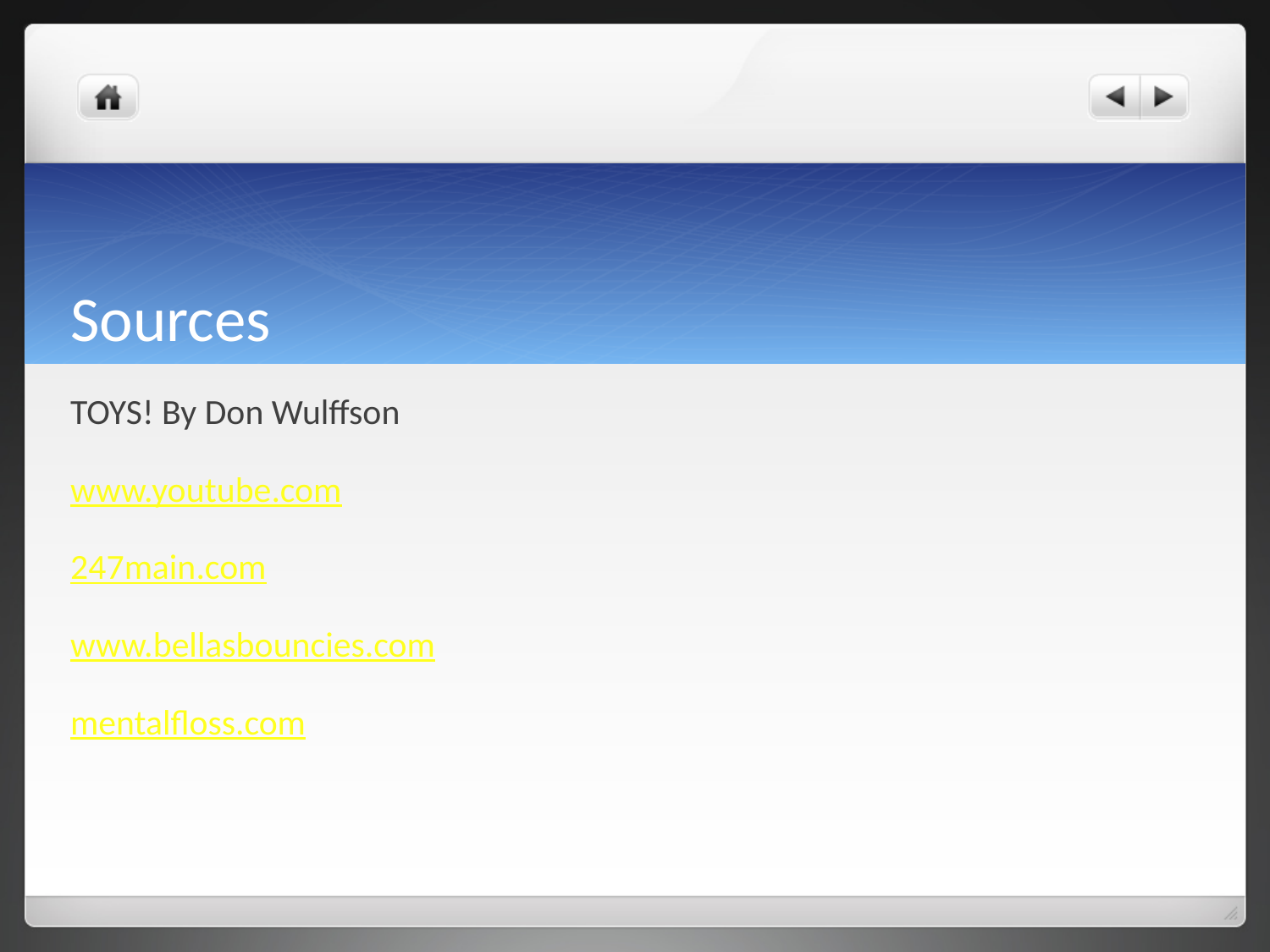

# Sources
TOYS! By Don Wulffson
www.youtube.com
‪247main.com
‪www.bellasbouncies.com
‪mentalfloss.com